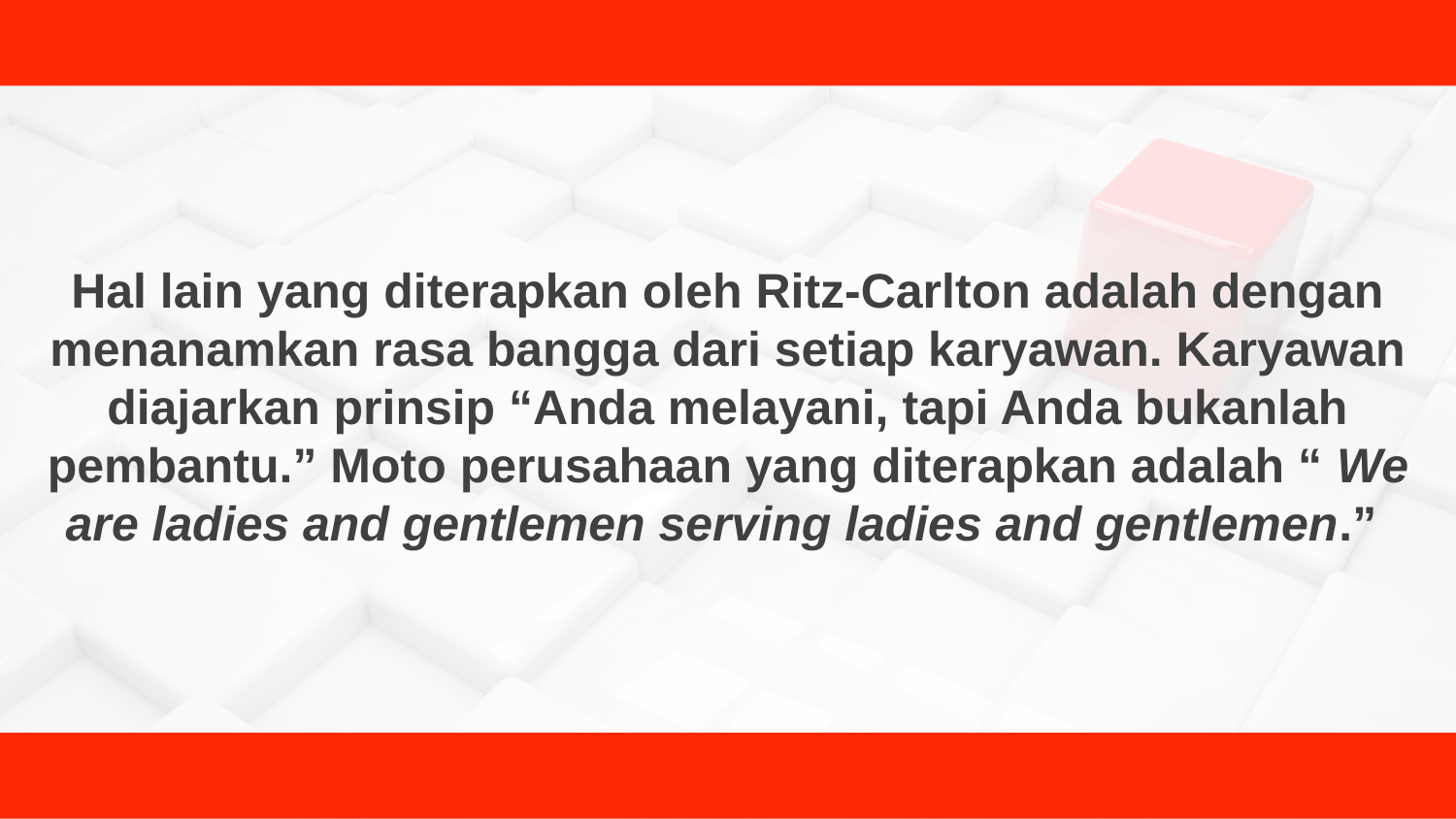

# Hal lain yang diterapkan oleh Ritz-Carlton adalah dengan menanamkan rasa bangga dari setiap karyawan. Karyawan diajarkan prinsip “Anda melayani, tapi Anda bukanlah pembantu.” Moto perusahaan yang diterapkan adalah “ We are ladies and gentlemen serving ladies and gentlemen.”